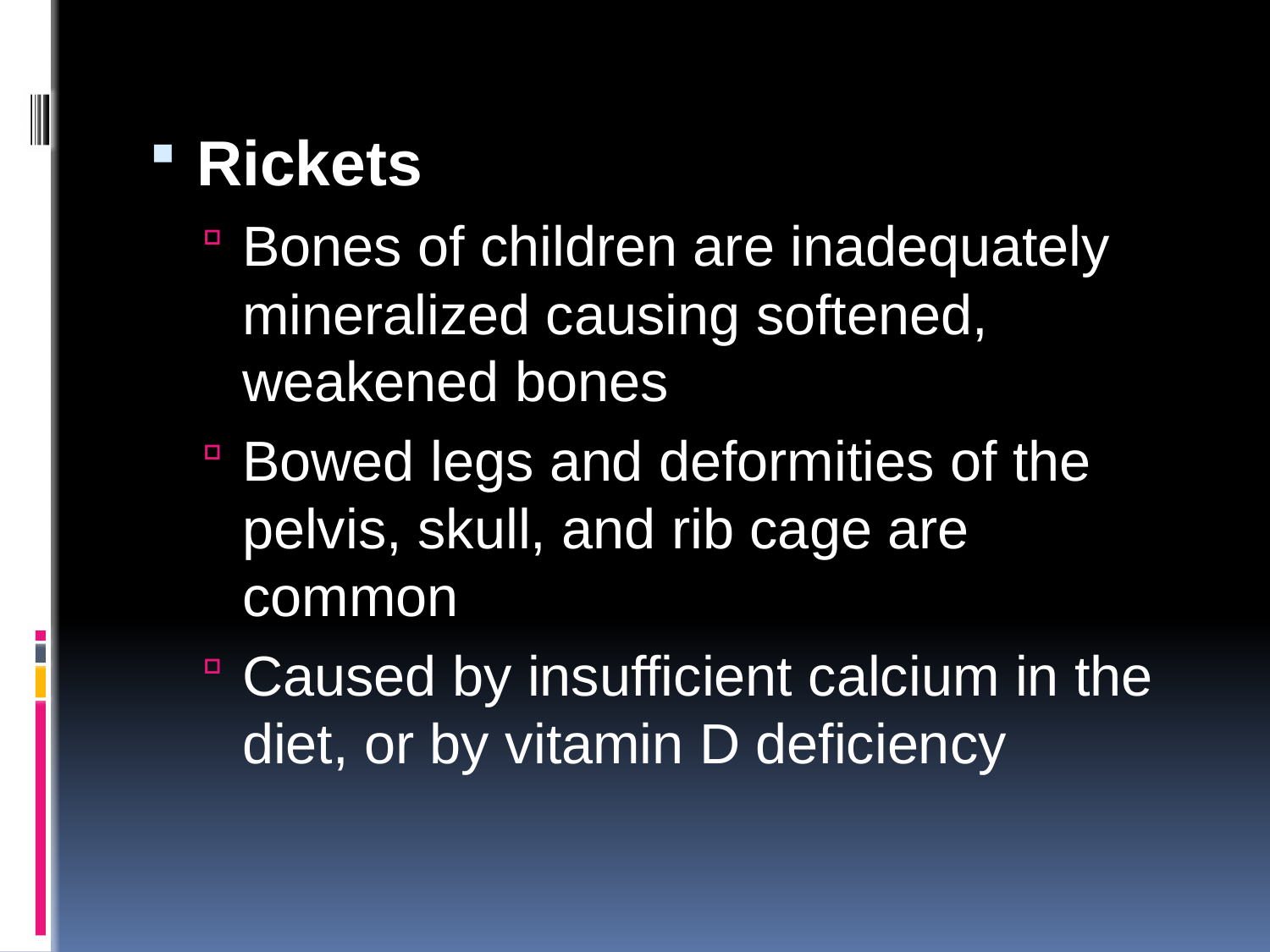

#
Rickets
Bones of children are inadequately mineralized causing softened, weakened bones
Bowed legs and deformities of the pelvis, skull, and rib cage are common
Caused by insufficient calcium in the diet, or by vitamin D deficiency